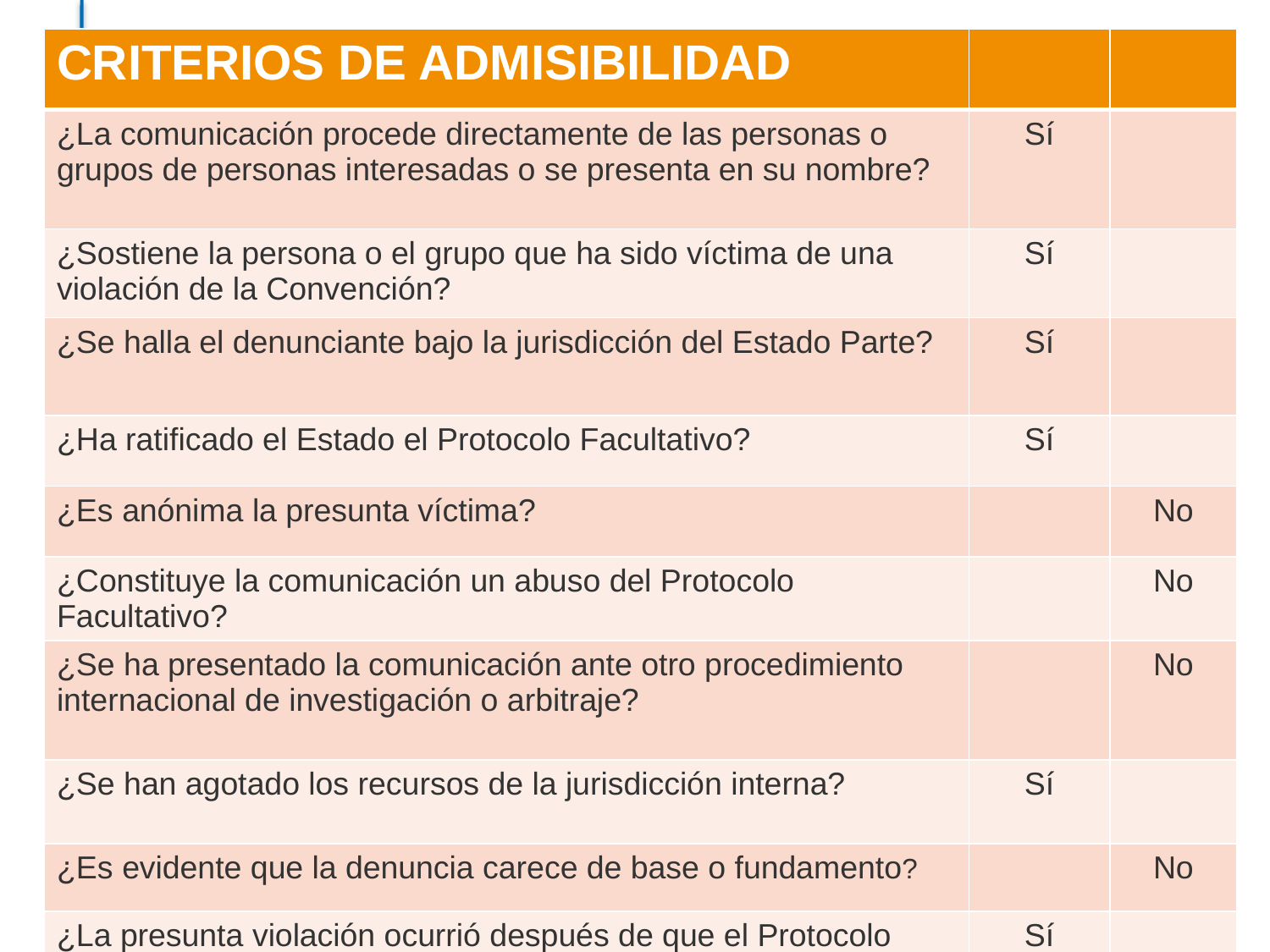

| CRITERIOS DE ADMISIBILIDAD |  |  |
| --- | --- | --- |
| ¿La comunicación procede directamente de las personas o grupos de personas interesadas o se presenta en su nombre? | Sí |  |
| ¿Sostiene la persona o el grupo que ha sido víctima de una violación de la Convención? | Sí |  |
| ¿Se halla el denunciante bajo la jurisdicción del Estado Parte? | Sí |  |
| ¿Ha ratificado el Estado el Protocolo Facultativo? | Sí |  |
| ¿Es anónima la presunta víctima? |  | No |
| ¿Constituye la comunicación un abuso del Protocolo Facultativo? |  | No |
| ¿Se ha presentado la comunicación ante otro procedimiento internacional de investigación o arbitraje? |  | No |
| ¿Se han agotado los recursos de la jurisdicción interna? | Sí |  |
| ¿Es evidente que la denuncia carece de base o fundamento? |  | No |
| ¿La presunta violación ocurrió después de que el Protocolo Facultativo entrara en vigor para ese Estado? | Sí |  |
#